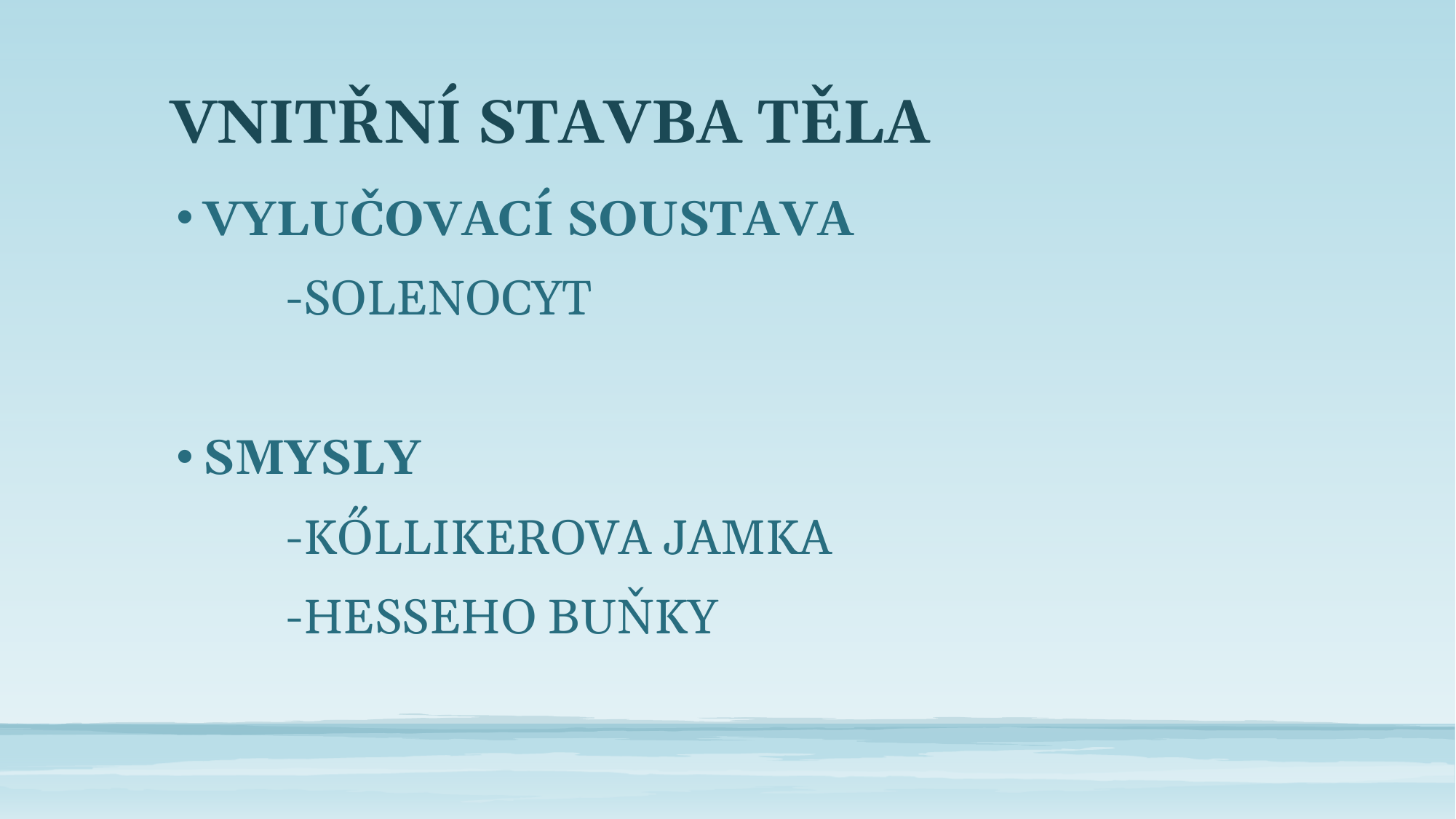

# VNITŘNÍ STAVBA TĚLA
VYLUČOVACÍ SOUSTAVA
	-SOLENOCYT

SMYSLY
	-KŐLLIKEROVA JAMKA
	-HESSEHO BUŇKY